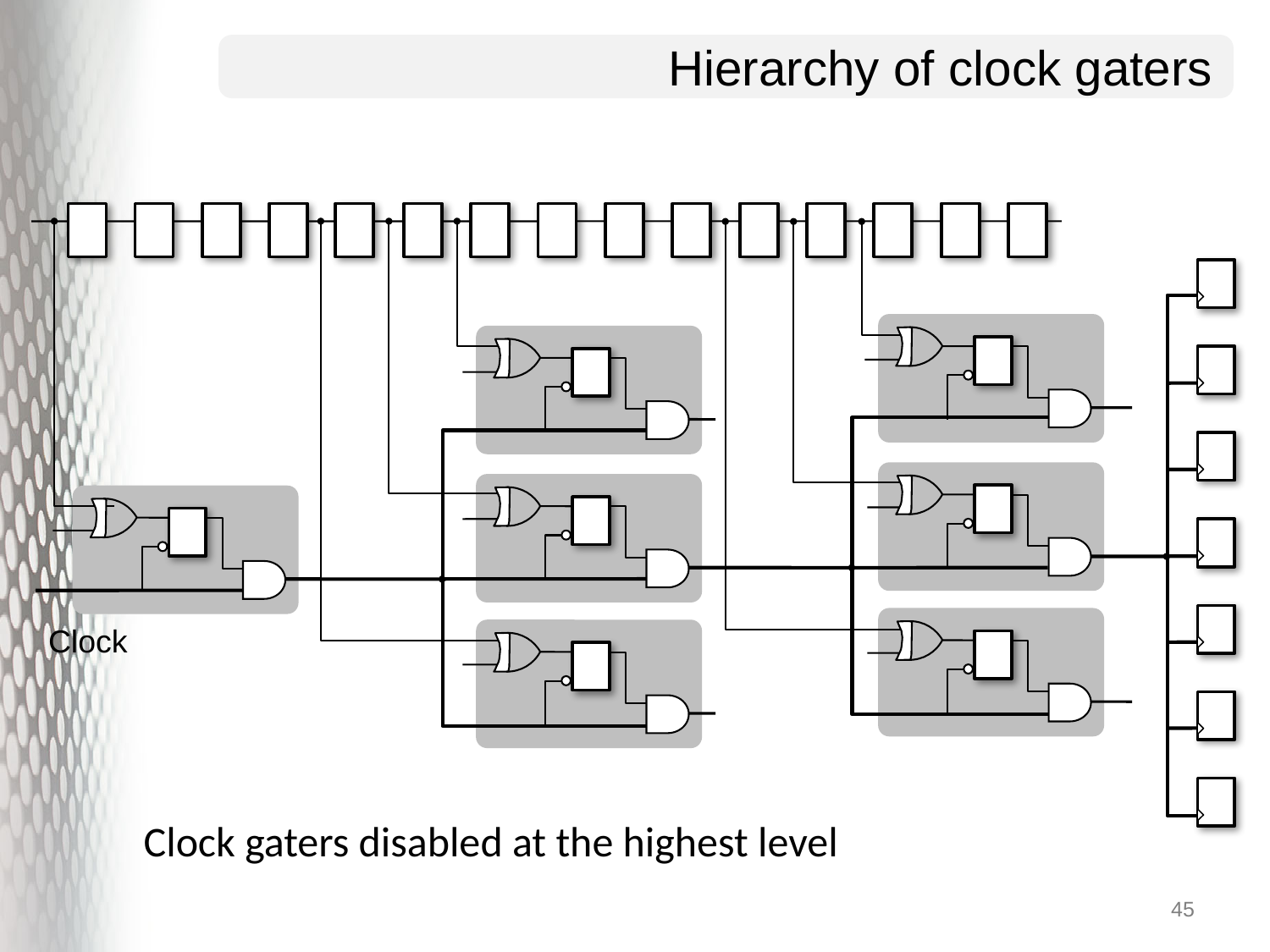

# Hierarchy of clock gaters

Clock

Clock gaters disabled at the highest level